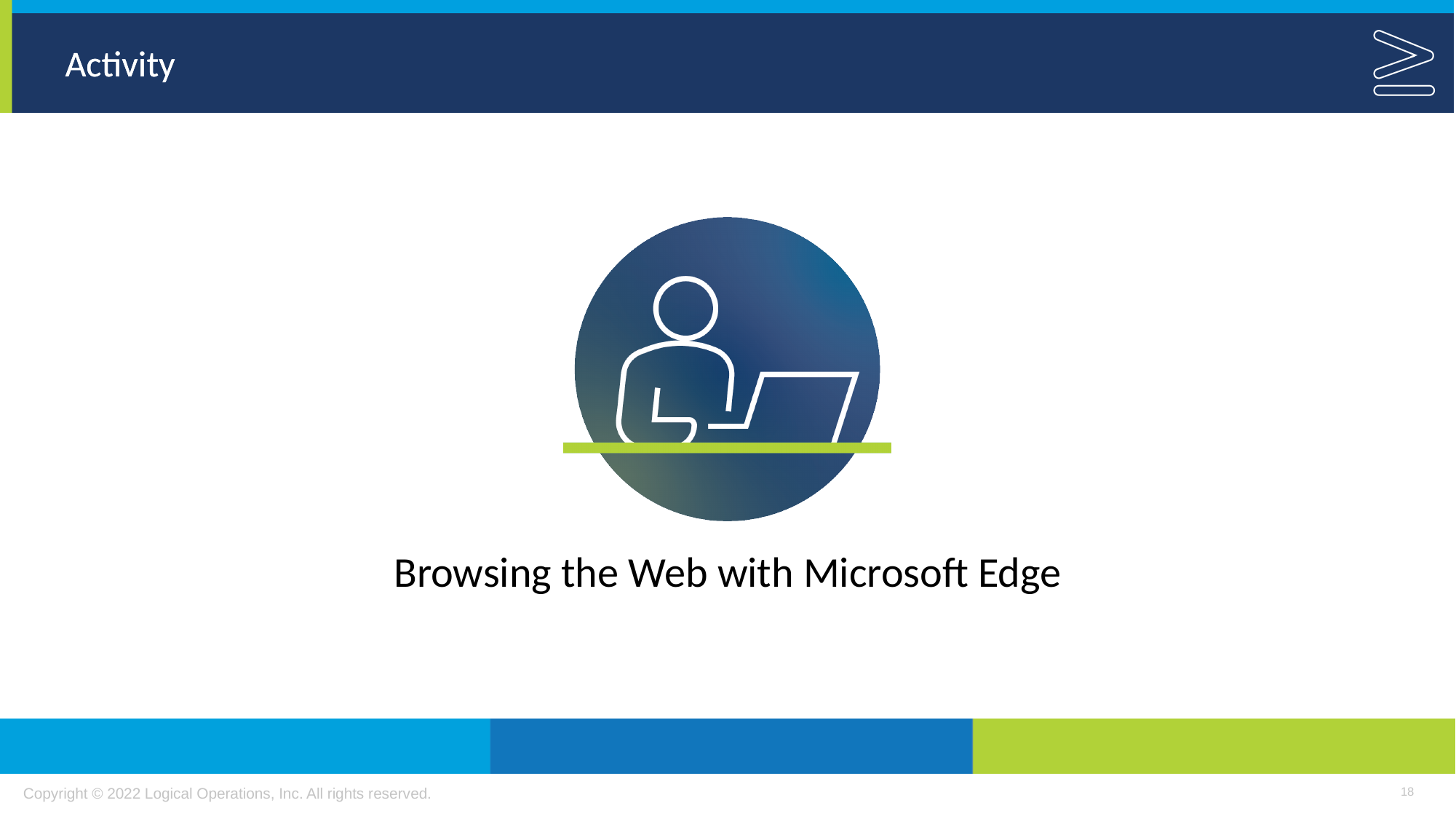

Browsing the Web with Microsoft Edge
18